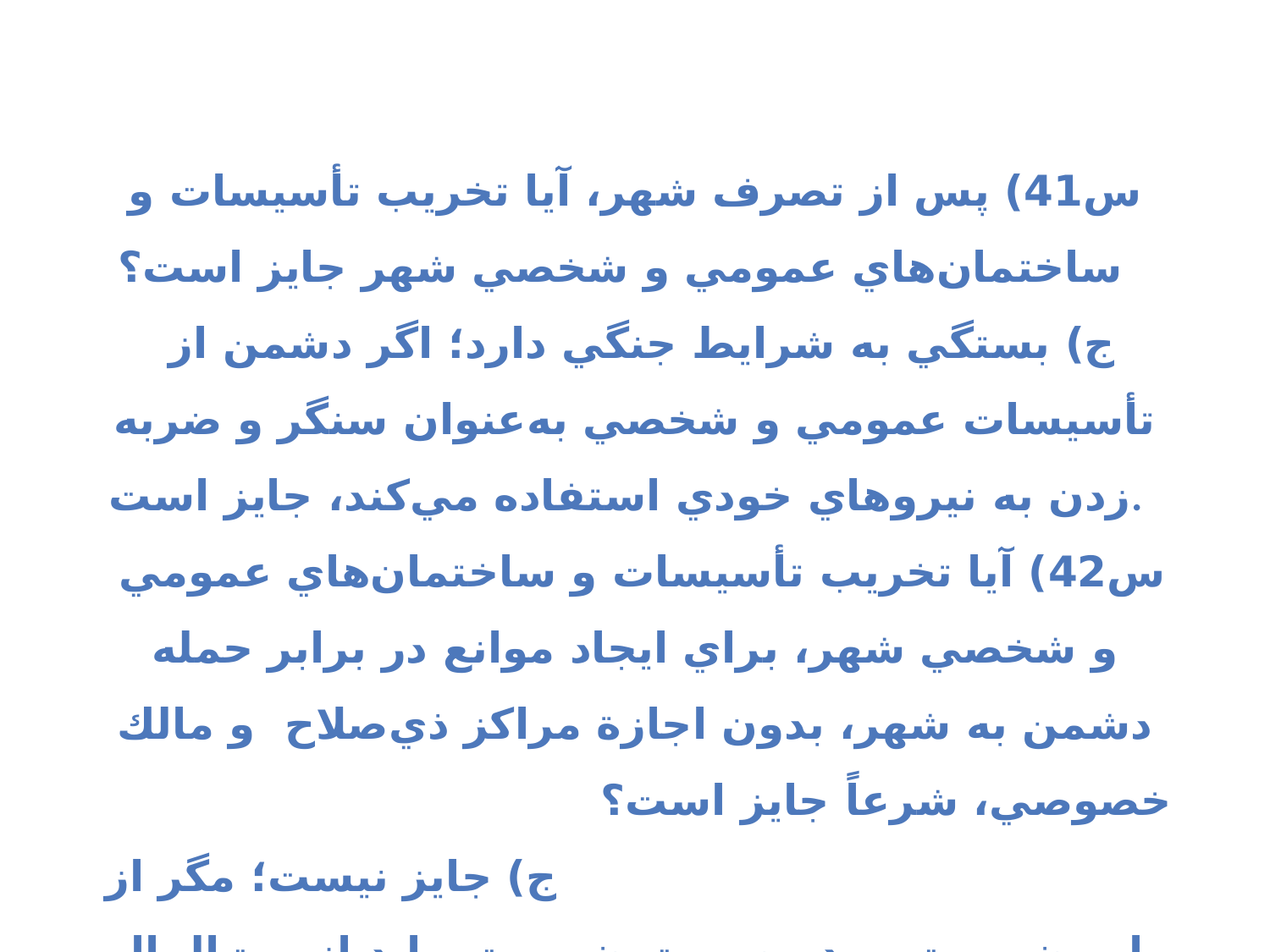

س41) پس از تصرف شهر، آيا تخريب تأسيسات و ساختمان‌هاي عمومي و شخصي شهر جايز است؟
 ج) بستگي به شرايط جنگي دارد؛ اگر دشمن از تأسيسات عمومي و شخصي به‌عنوان سنگر و ضربه زدن به نيروهاي خودي استفاده مي‌كند، جايز است.
 س42) آيا تخريب تأسيسات و ساختمان‌هاي عمومي و شخصي شهر، براي ايجاد موانع در برابر حمله دشمن به شهر، بدون اجازة مراكز ذي‌صلاح  و مالك خصوصي، شرعاً جايز است؟                                                                            ج) جايز نيست؛ مگر از باب ضرورت و، در صورت ضرورت، بايد از بيت‌المال جبران خسارت شود.